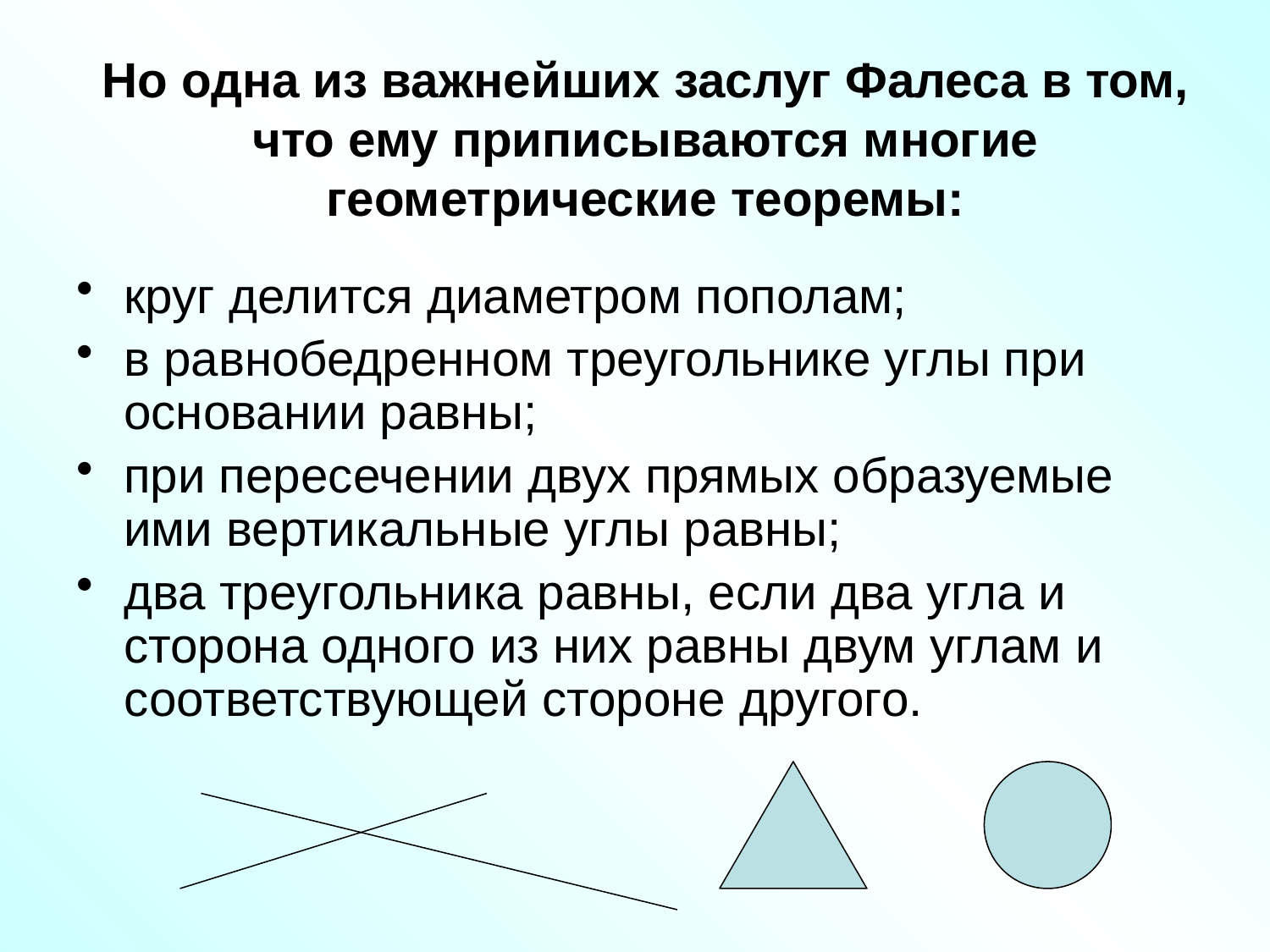

# Но одна из важнейших заслуг Фалеса в том, что ему приписываются многие геометрические теоремы:
круг делится диаметром пополам;
в равнобедренном треугольнике углы при основании равны;
при пересечении двух прямых образуемые ими вертикальные углы равны;
два треугольника равны, если два угла и сторона одного из них равны двум углам и соответствующей стороне другого.